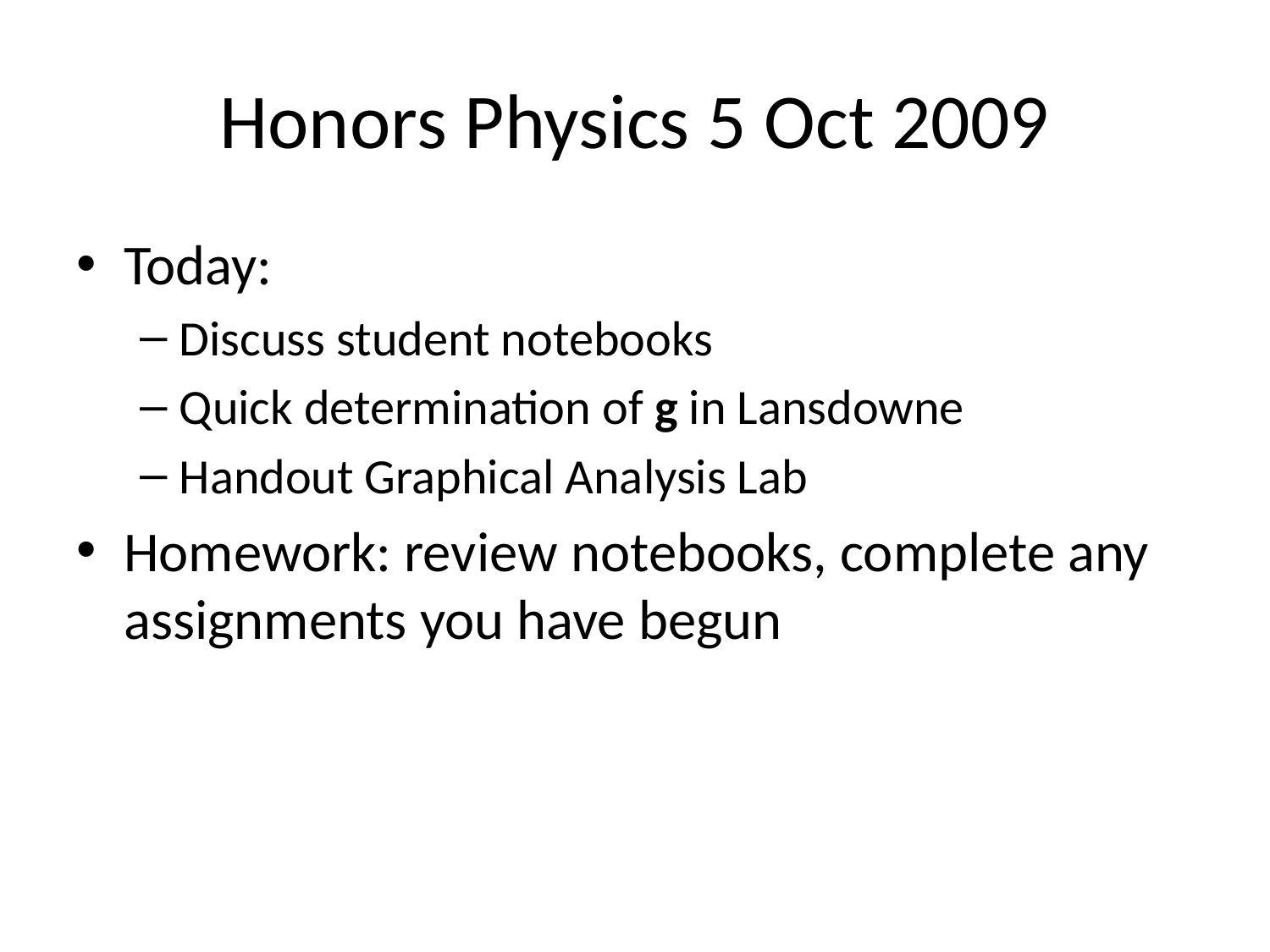

# Honors Physics 5 Oct 2009
Today:
Discuss student notebooks
Quick determination of g in Lansdowne
Handout Graphical Analysis Lab
Homework: review notebooks, complete any assignments you have begun